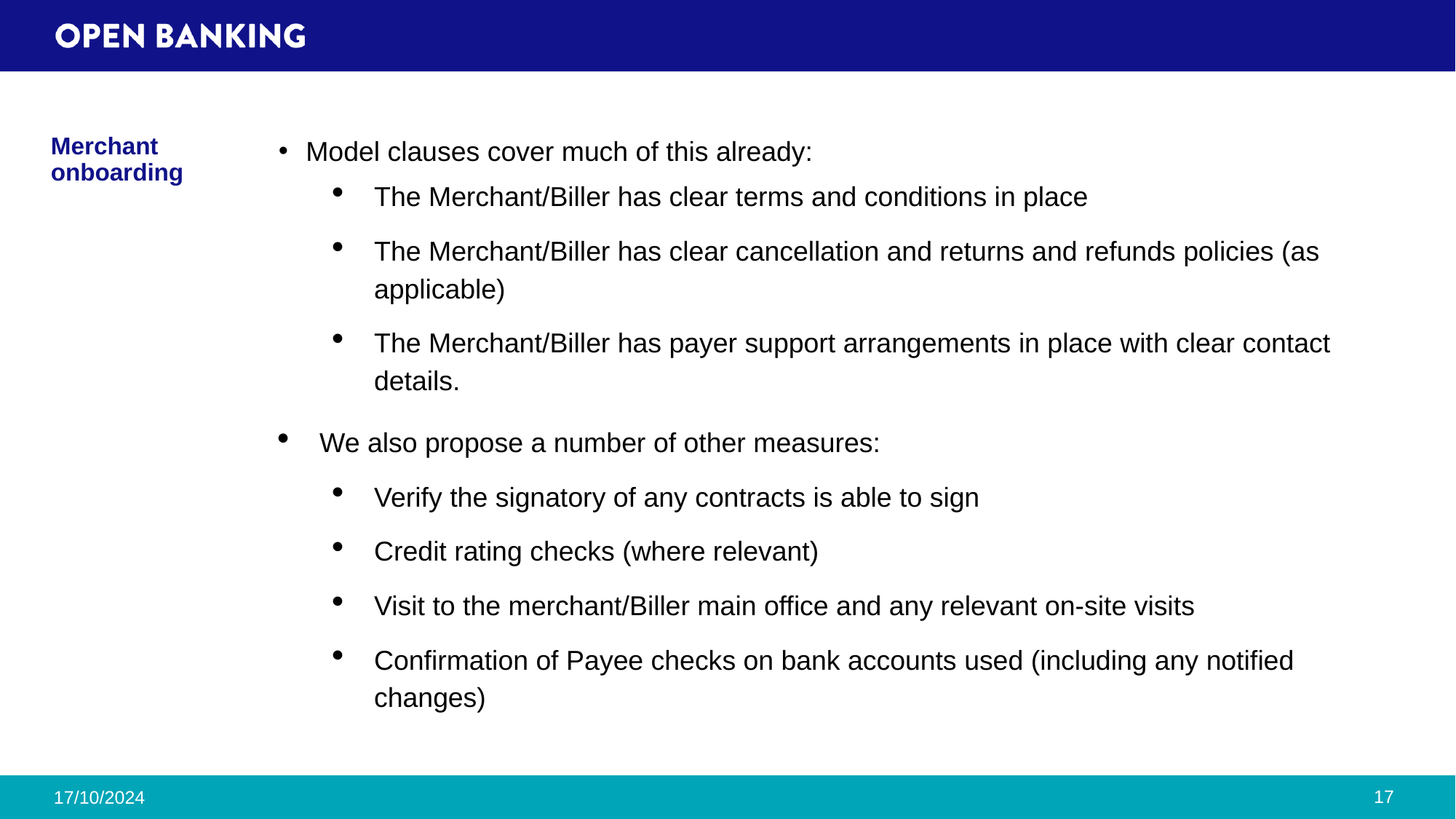

# Merchant onboarding
Model clauses cover much of this already:
The Merchant/Biller has clear terms and conditions in place
The Merchant/Biller has clear cancellation and returns and refunds policies (as applicable)
The Merchant/Biller has payer support arrangements in place with clear contact details.
We also propose a number of other measures:
Verify the signatory of any contracts is able to sign
Credit rating checks (where relevant)
Visit to the merchant/Biller main office and any relevant on-site visits
Confirmation of Payee checks on bank accounts used (including any notified changes)

17
17/10/2024